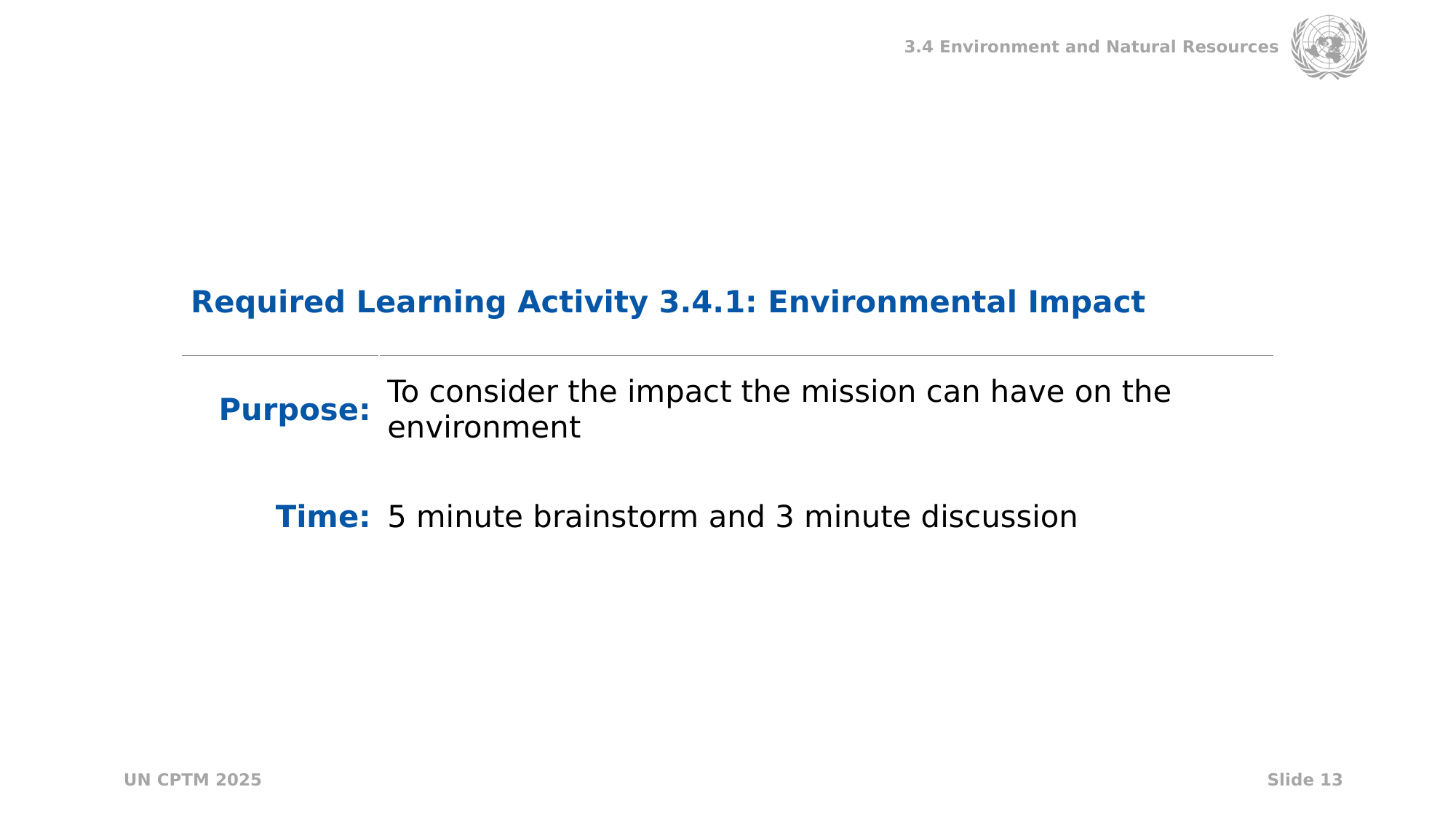

| Required Learning Activity 3.4.1: Environmental Impact |  |
| --- | --- |
| Purpose: | To consider the impact the mission can have on the environment |
| Time: | 5 minute brainstorm and 3 minute discussion |